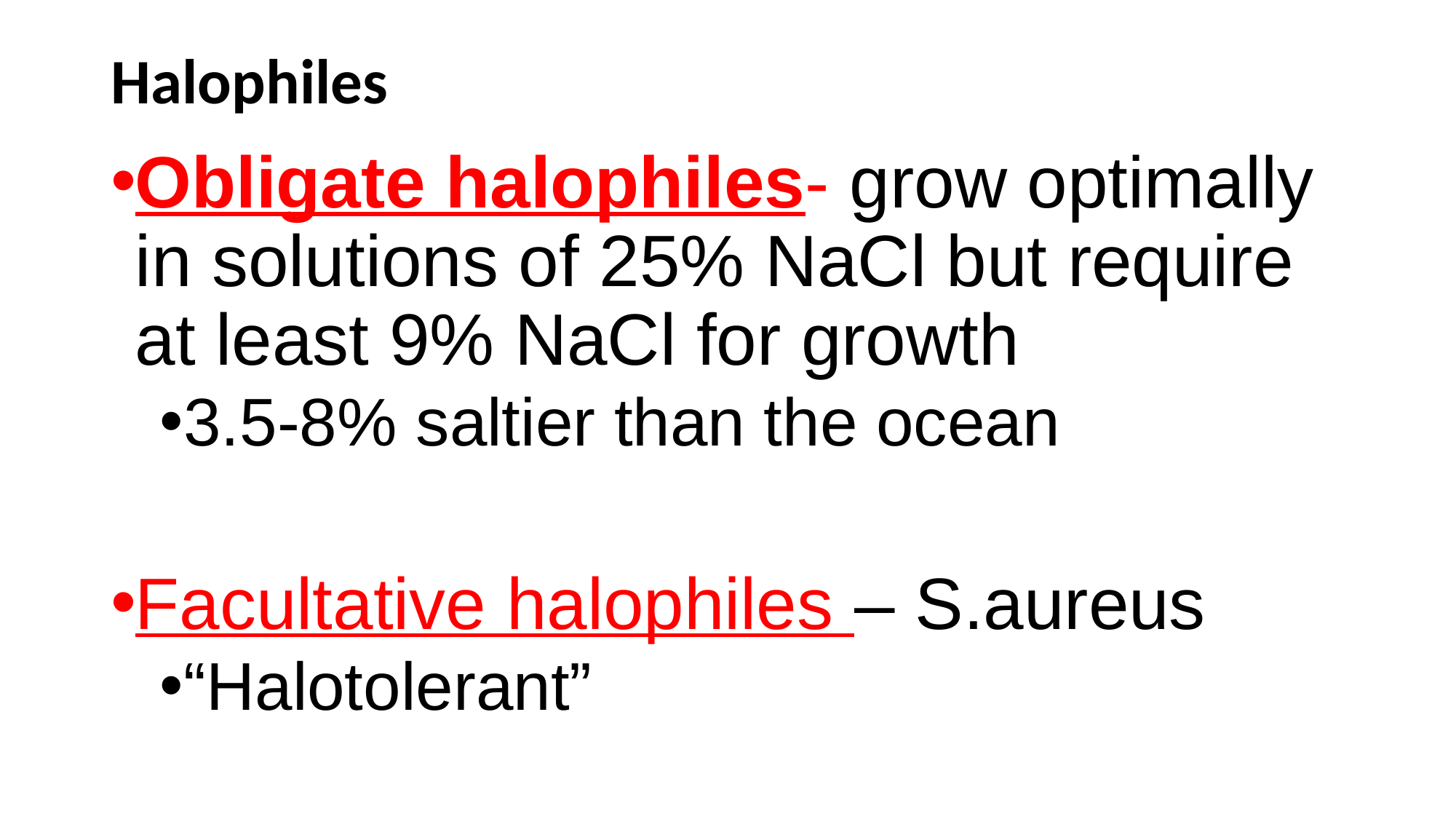

# Halophiles
Obligate halophiles- grow optimally in solutions of 25% NaCl but require at least 9% NaCl for growth
3.5-8% saltier than the ocean

Facultative halophiles – S.aureus
“Halotolerant”